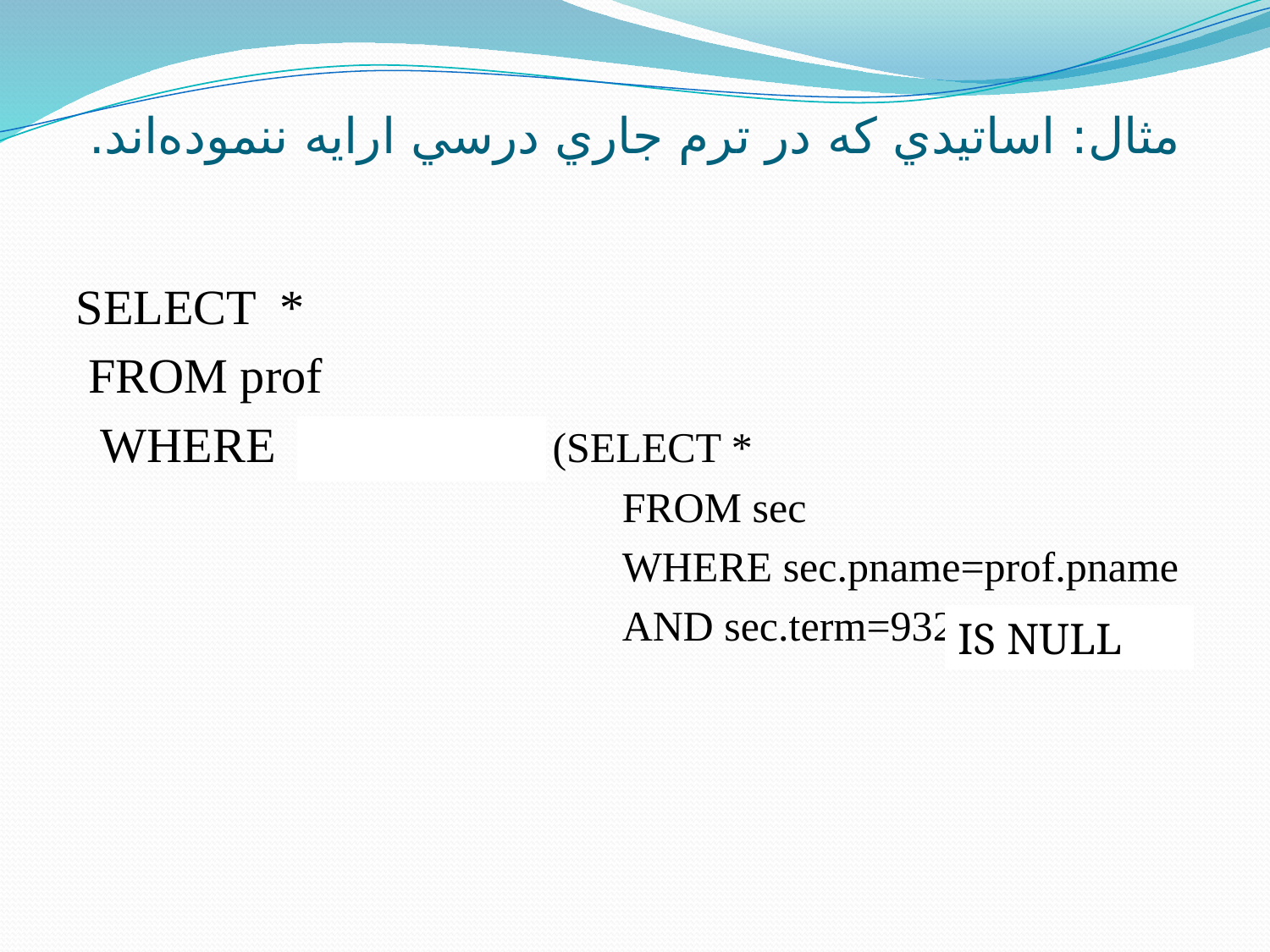

# مثال: اساتيدي که در ترم جاري درسي ارايه ننموده‌اند.
SELECT  *
 FROM prof
  WHERE  NOT EXISTS (SELECT *
					FROM sec
					WHERE sec.pname=prof.pname
					AND sec.term=932)

IS NULL